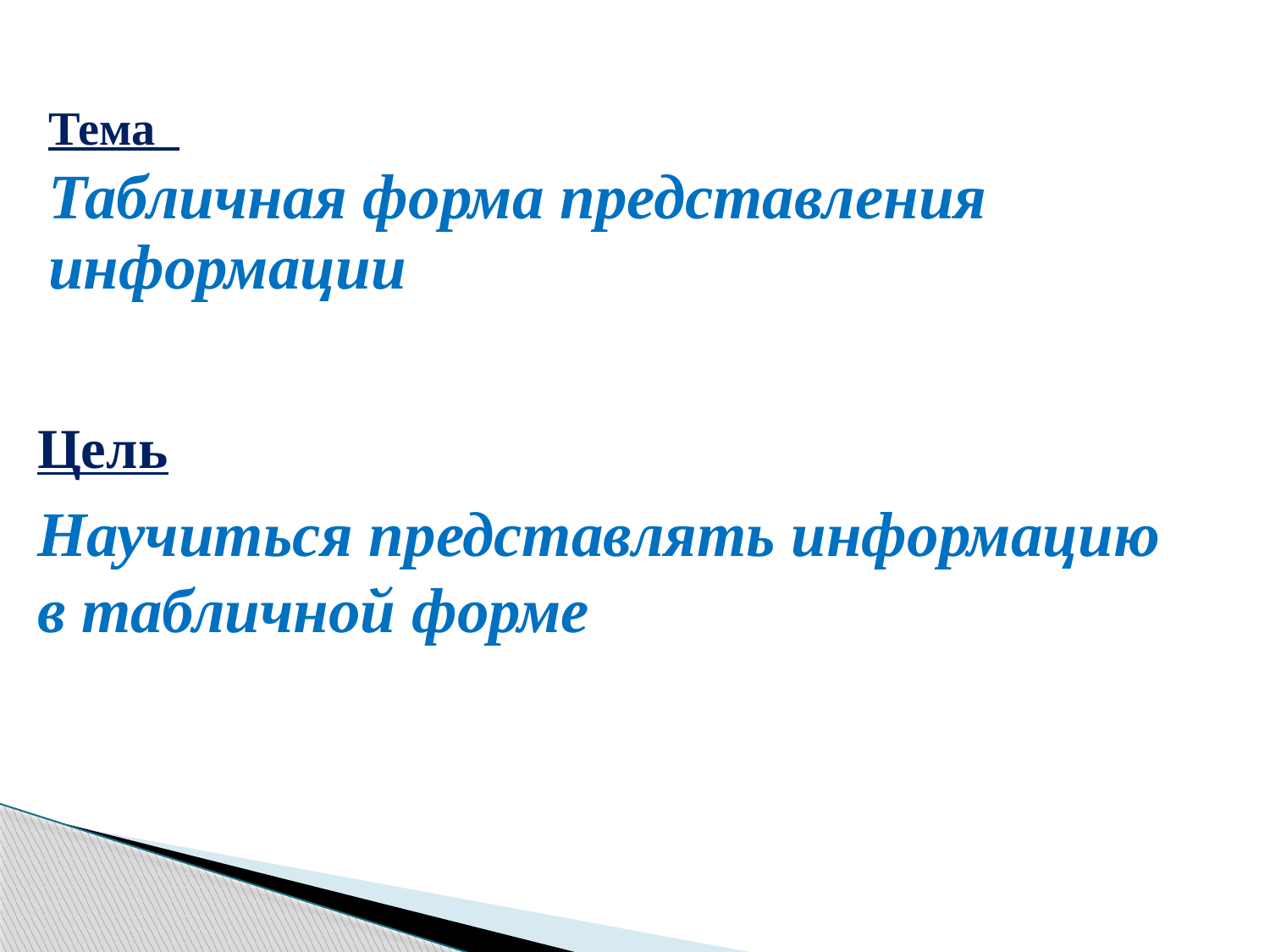

#
Тема
Табличная форма представления информации
Цель
Научиться представлять информацию в табличной форме